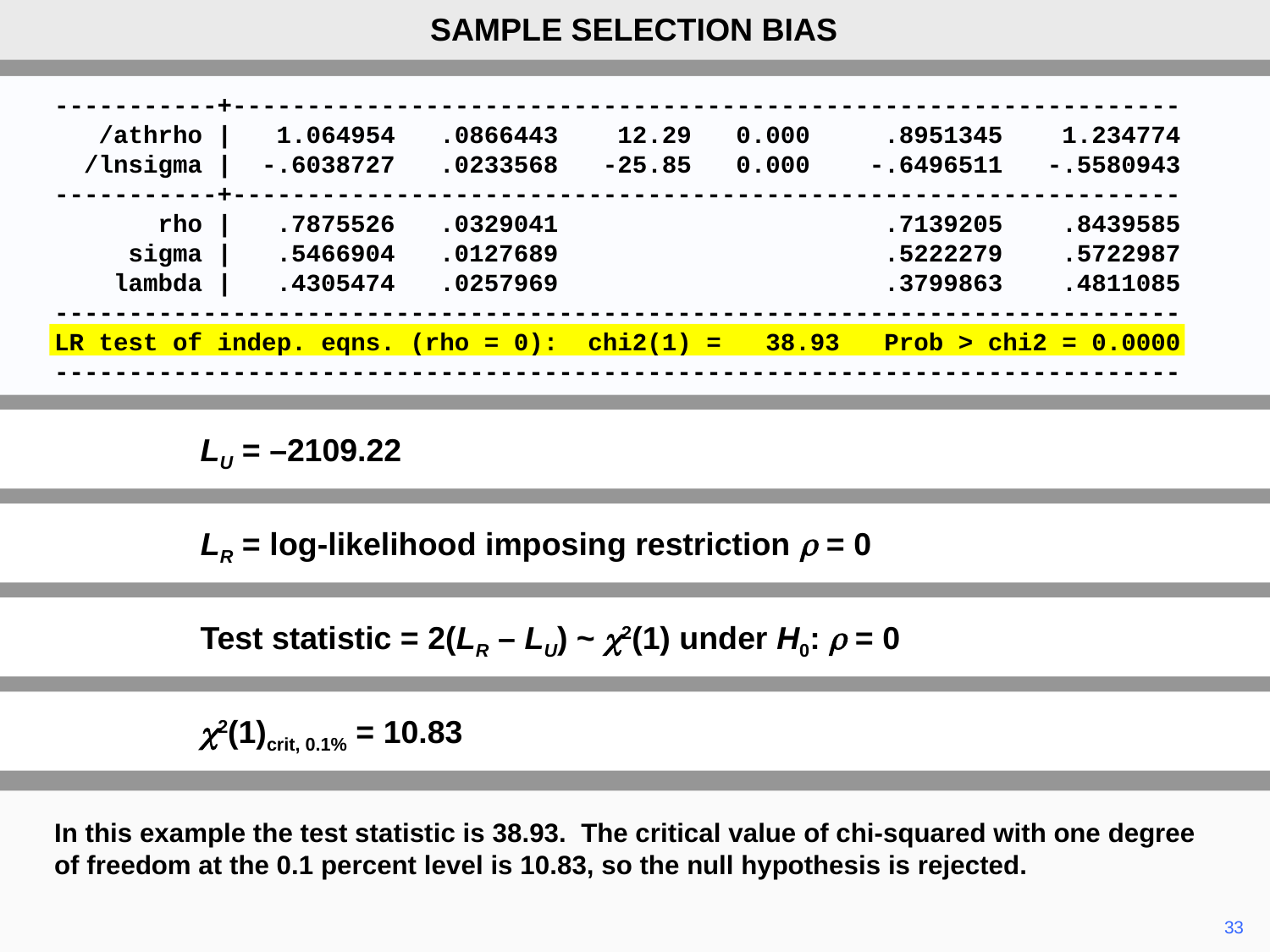

SAMPLE SELECTION BIAS

-----------+----------------------------------------------------------------
   /athrho |   1.064954   .0866443    12.29   0.000     .8951345    1.234774
  /lnsigma |  -.6038727   .0233568   -25.85   0.000    -.6496511   -.5580943
-----------+----------------------------------------------------------------
       rho |   .7875526   .0329041                      .7139205    .8439585
     sigma |   .5466904   .0127689                      .5222279    .5722987
    lambda |   .4305474   .0257969                      .3799863    .4811085
----------------------------------------------------------------------------
LR test of indep. eqns. (rho = 0):  chi2(1) =   38.93   Prob > chi2 = 0.0000
----------------------------------------------------------------------------

LU = –2109.22

LR = log-likelihood imposing restriction ρ = 0

Test statistic = 2(LR – LU) ~ χ2(1) under H0: ρ = 0

χ2(1)crit, 0.1% = 10.83

In this example the test statistic is 38.93.  The critical value of chi-squared with one degree of freedom at the 0.1 percent level is 10.83, so the null hypothesis is rejected.
	33